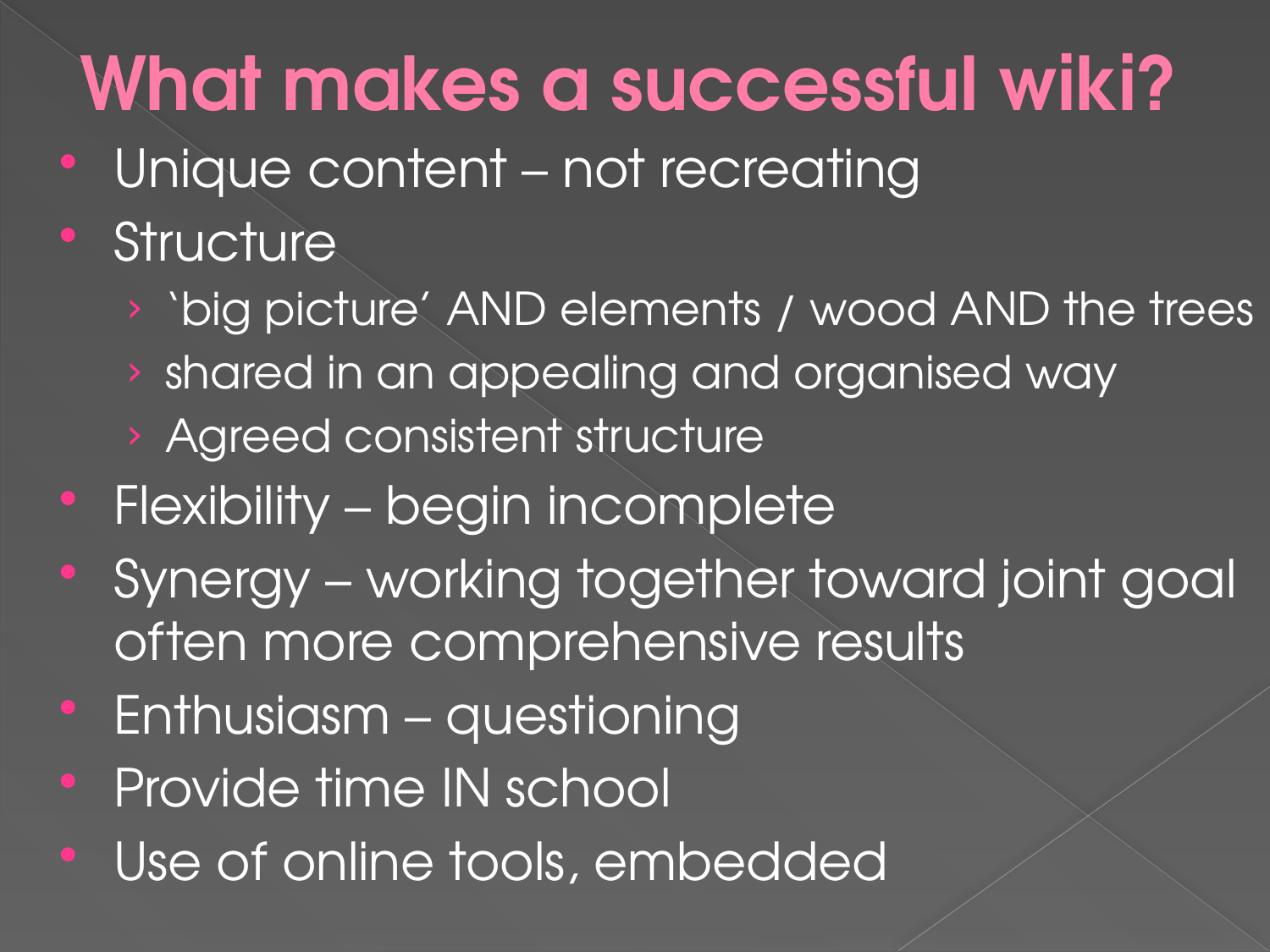

# What makes a successful wiki?
Unique content – not recreating
Structure
‘big picture’ AND elements / wood AND the trees
shared in an appealing and organised way
Agreed consistent structure
Flexibility – begin incomplete
Synergy – working together toward joint goal often more comprehensive results
Enthusiasm – questioning
Provide time IN school
Use of online tools, embedded